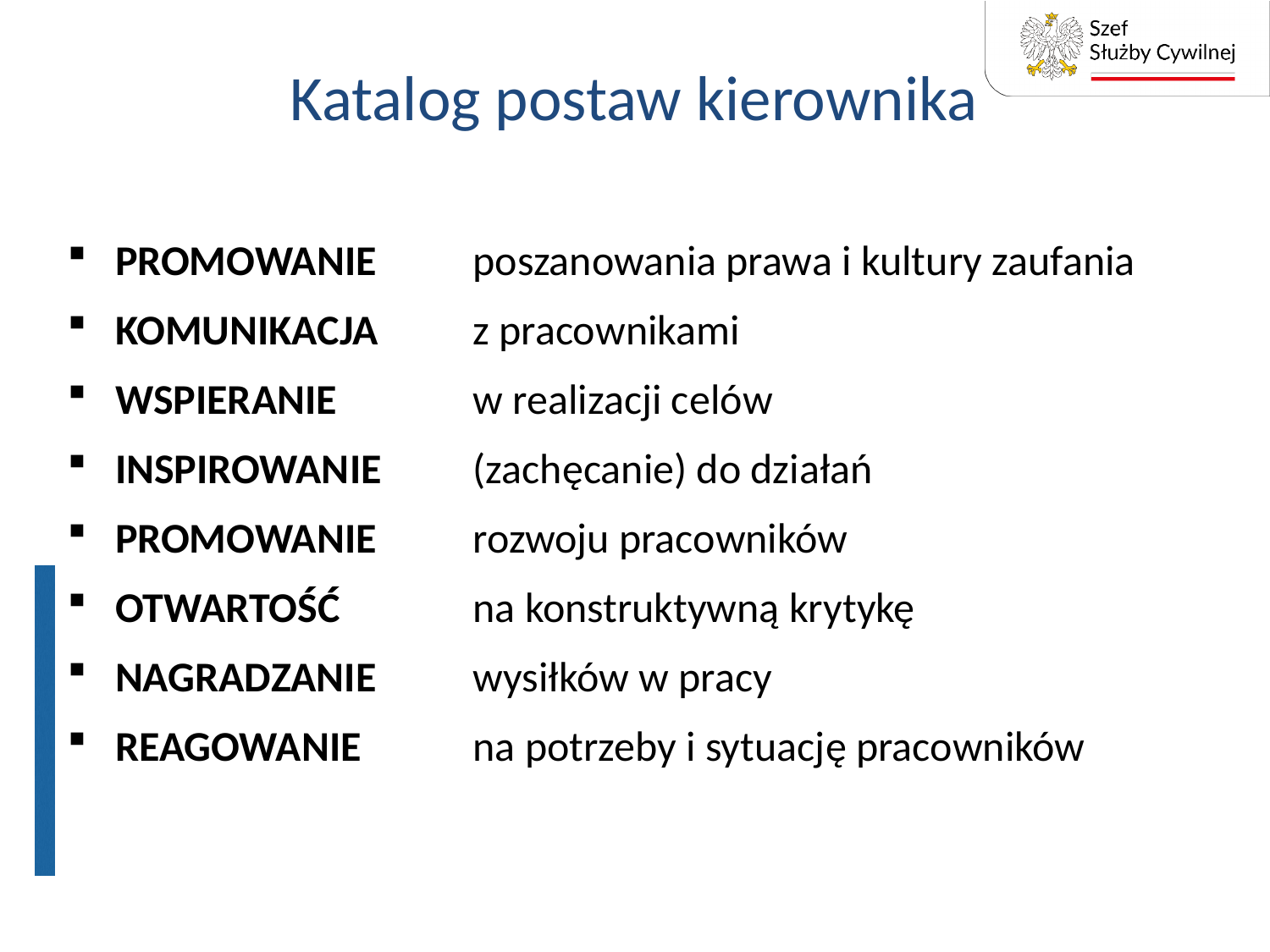

# Katalog postaw kierownika
PROMOWANIE 	poszanowania prawa i kultury zaufania
KOMUNIKACJA 	z pracownikami
WSPIERANIE 	w realizacji celów
INSPIROWANIE 	(zachęcanie) do działań
PROMOWANIE 	rozwoju pracowników
OTWARTOŚĆ 	na konstruktywną krytykę
NAGRADZANIE 	wysiłków w pracy
REAGOWANIE 	na potrzeby i sytuację pracowników